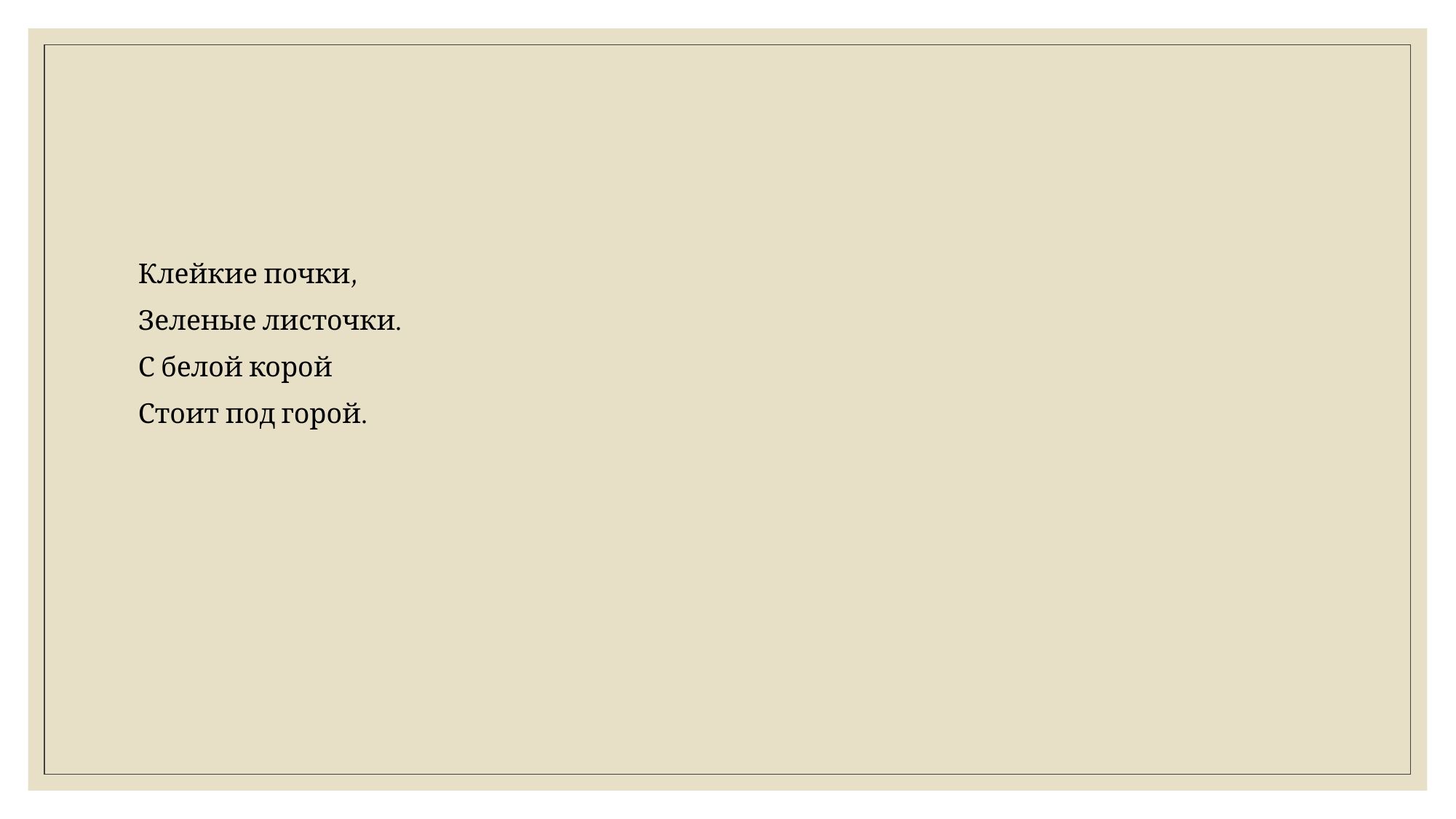

Клейкие почки,
Зеленые листочки.
С белой корой
Стоит под горой.